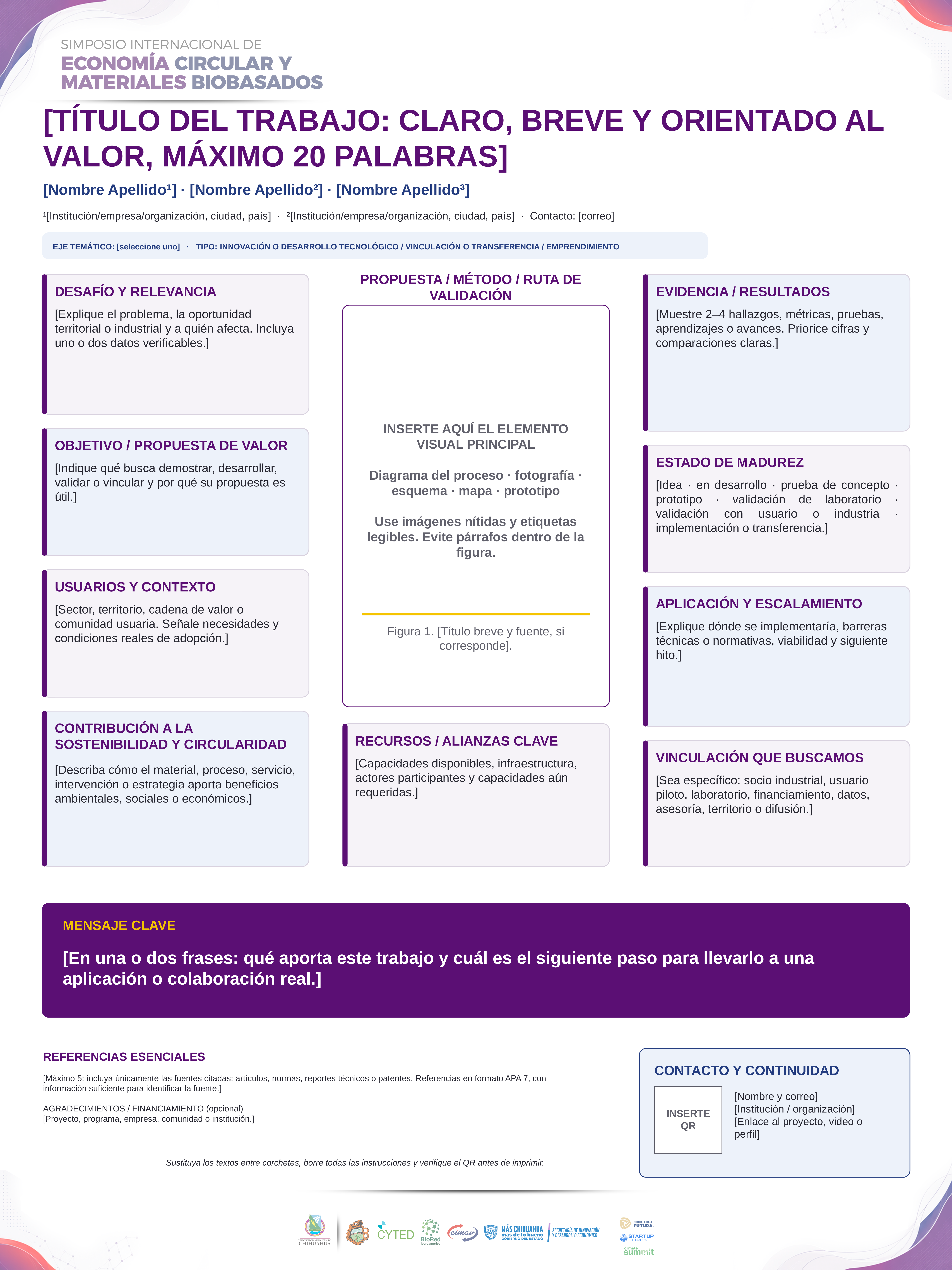

[TÍTULO DEL TRABAJO: CLARO, BREVE Y ORIENTADO AL VALOR, MÁXIMO 20 PALABRAS]
[Nombre Apellido¹] · [Nombre Apellido²] · [Nombre Apellido³]
¹[Institución/empresa/organización, ciudad, país]  ·  ²[Institución/empresa/organización, ciudad, país]  ·  Contacto: [correo]

EJE TEMÁTICO: [seleccione uno]   ·   TIPO: INNOVACIÓN O DESARROLLO TECNOLÓGICO / VINCULACIÓN O TRANSFERENCIA / EMPRENDIMIENTO
PROPUESTA / MÉTODO / RUTA DE VALIDACIÓN

DESAFÍO Y RELEVANCIA
EVIDENCIA / RESULTADOS

[Explique el problema, la oportunidad territorial o industrial y a quién afecta. Incluya uno o dos datos verificables.]
[Muestre 2–4 hallazgos, métricas, pruebas, aprendizajes o avances. Priorice cifras y comparaciones claras.]
INSERTE AQUÍ EL ELEMENTO VISUAL PRINCIPAL

Diagrama del proceso · fotografía · esquema · mapa · prototipo

Use imágenes nítidas y etiquetas legibles. Evite párrafos dentro de la figura.

OBJETIVO / PROPUESTA DE VALOR

ESTADO DE MADUREZ
[Indique qué busca demostrar, desarrollar, validar o vincular y por qué su propuesta es útil.]
[Idea · en desarrollo · prueba de concepto · prototipo · validación de laboratorio · validación con usuario o industria · implementación o transferencia.]

USUARIOS Y CONTEXTO

APLICACIÓN Y ESCALAMIENTO
[Sector, territorio, cadena de valor o comunidad usuaria. Señale necesidades y condiciones reales de adopción.]

[Explique dónde se implementaría, barreras técnicas o normativas, viabilidad y siguiente hito.]
Figura 1. [Título breve y fuente, si corresponde].

CONTRIBUCIÓN A LA SOSTENIBILIDAD Y CIRCULARIDAD

RECURSOS / ALIANZAS CLAVE

VINCULACIÓN QUE BUSCAMOS
[Capacidades disponibles, infraestructura, actores participantes y capacidades aún requeridas.]
[Describa cómo el material, proceso, servicio, intervención o estrategia aporta beneficios ambientales, sociales o económicos.]
[Sea específico: socio industrial, usuario piloto, laboratorio, financiamiento, datos, asesoría, territorio o difusión.]

MENSAJE CLAVE
[En una o dos frases: qué aporta este trabajo y cuál es el siguiente paso para llevarlo a una aplicación o colaboración real.]
REFERENCIAS ESENCIALES

CONTACTO Y CONTINUIDAD
[Máximo 5: incluya únicamente las fuentes citadas: artículos, normas, reportes técnicos o patentes. Referencias en formato APA 7, con información suficiente para identificar la fuente.]

AGRADECIMIENTOS / FINANCIAMIENTO (opcional)
[Proyecto, programa, empresa, comunidad o institución.]

[Nombre y correo]
[Institución / organización]
[Enlace al proyecto, video o perfil]
INSERTE
QR
Sustituya los textos entre corchetes, borre todas las instrucciones y verifique el QR antes de imprimir.